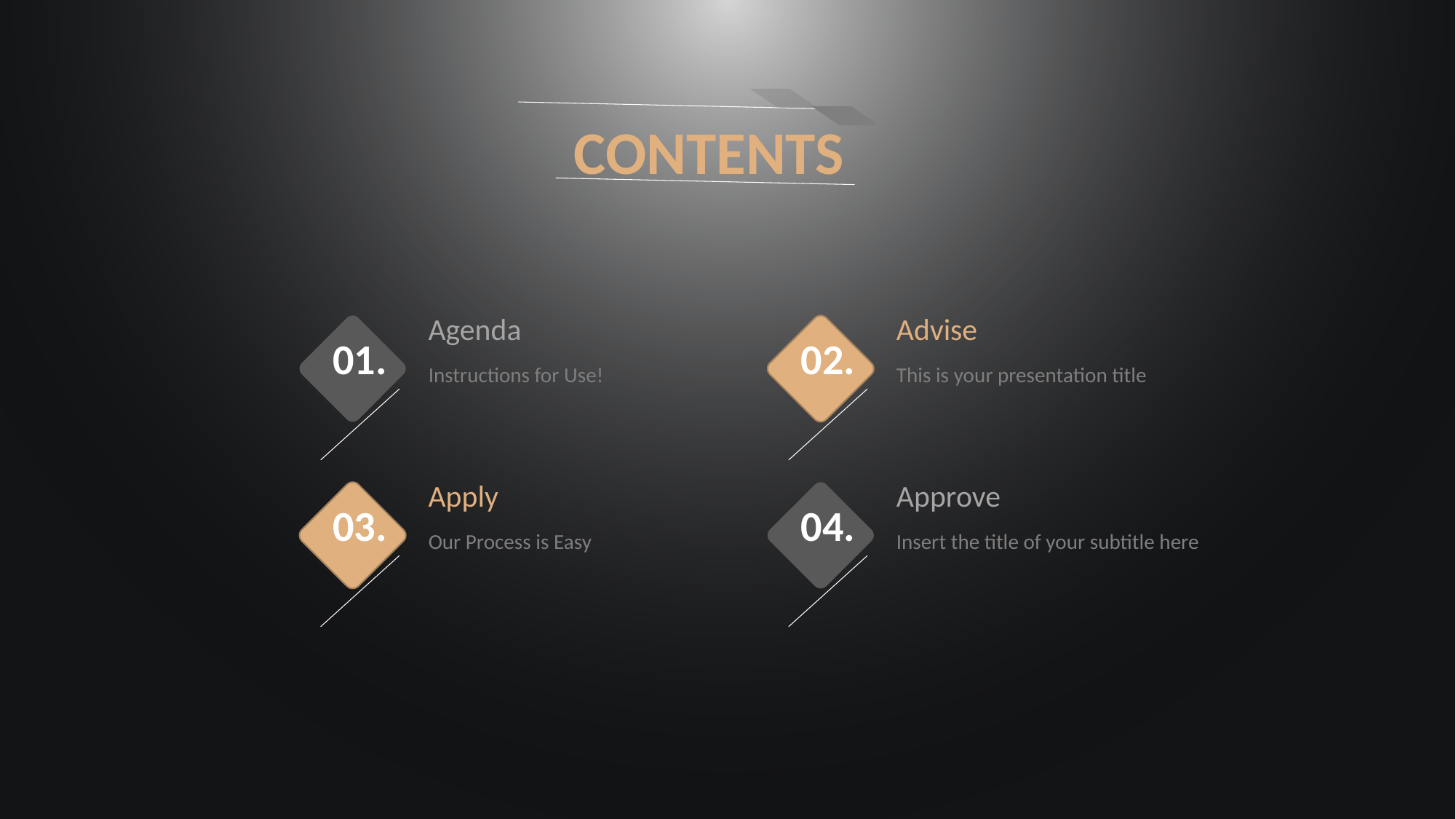

CONTENTS
Agenda
Advise
01.
02.

Instructions for Use!
This is your presentation title
Apply
Approve
03.
04.

Our Process is Easy
Insert the title of your subtitle here